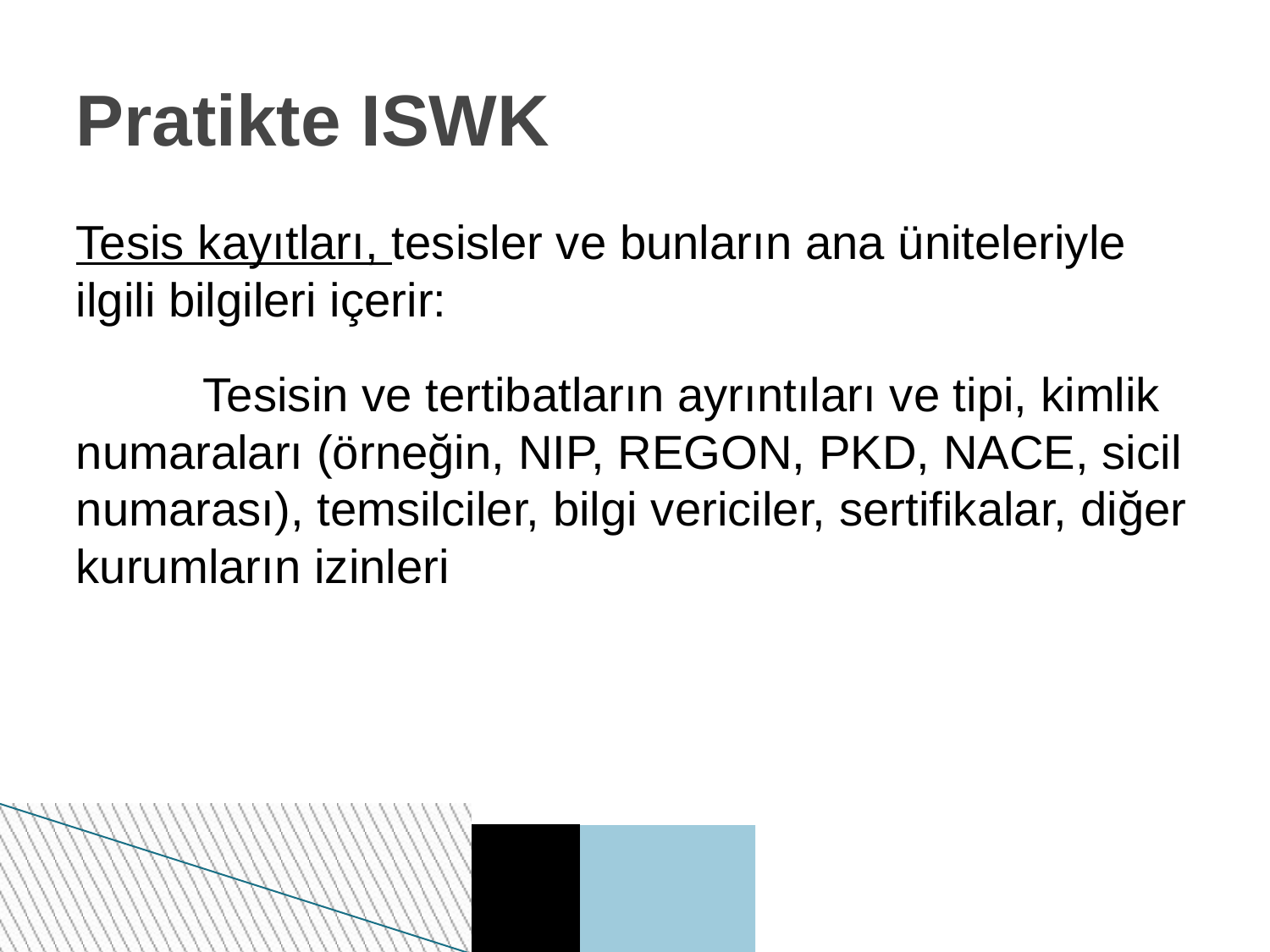

Pratikte ISWK
Tesis kayıtları, tesisler ve bunların ana üniteleriyle ilgili bilgileri içerir:

	Tesisin ve tertibatların ayrıntıları ve tipi, kimlik numaraları (örneğin, NIP, REGON, PKD, NACE, sicil numarası), temsilciler, bilgi vericiler, sertifikalar, diğer kurumların izinleri